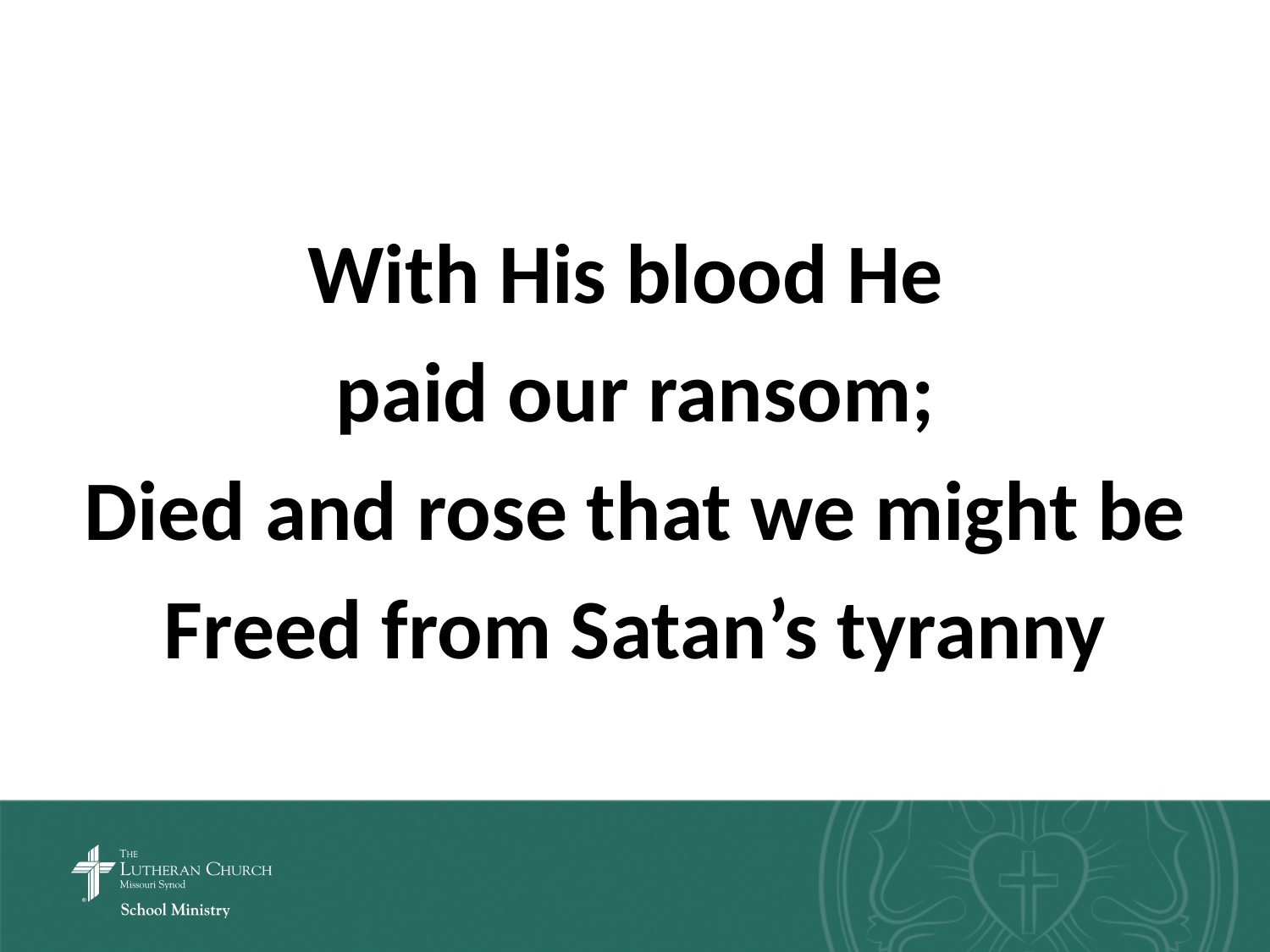

With His blood He
paid our ransom;
Died and rose that we might be
Freed from Satan’s tyranny